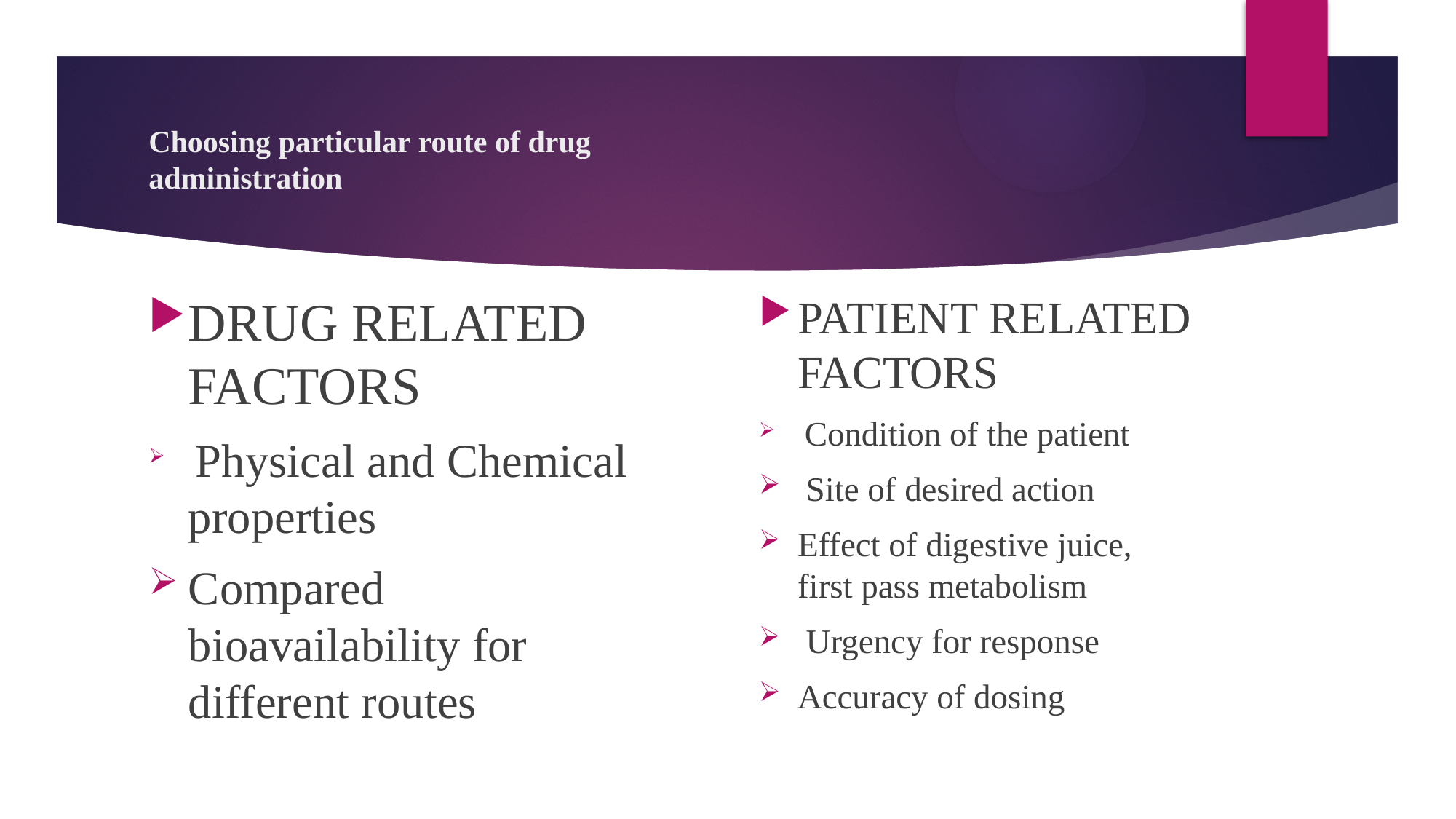

# Choosing particular route of drug administration
DRUG RELATED FACTORS
 Physical and Chemical
properties
Compared
bioavailability for
different routes
PATIENT RELATED FACTORS
 Condition of the patient
 Site of desired action
Effect of digestive juice,
first pass metabolism
 Urgency for response
Accuracy of dosing